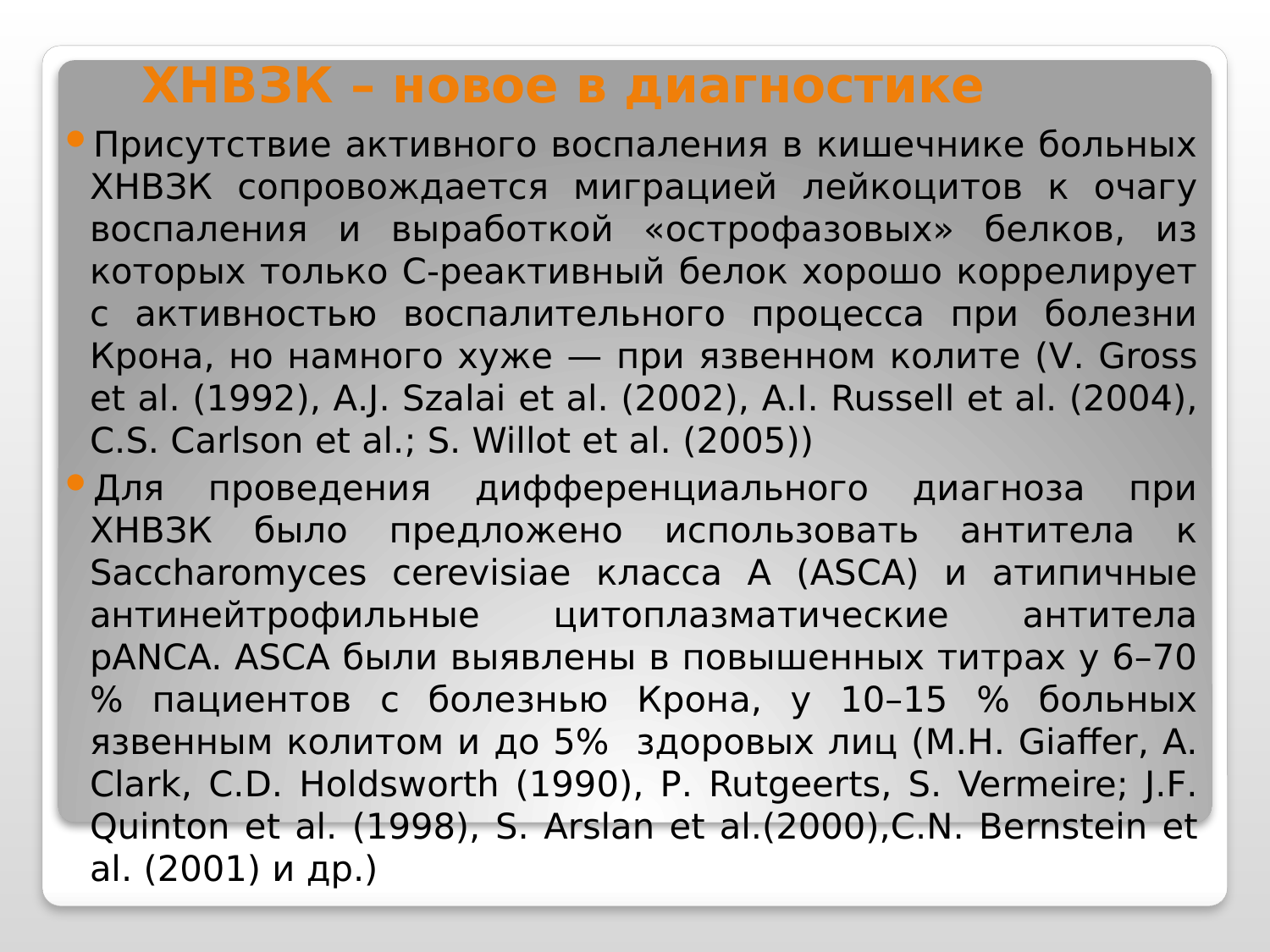

# ХНВЗК – новое в диагностике
Присутствие активного воспаления в кишечнике больных ХНВЗК сопровождается миграцией лейкоцитов к очагу воспаления и выработкой «острофазовых» белков, из которых только С-реактивный белок хорошо коррелирует с активностью воспалительного процесса при болезни Крона, но намного хуже — при язвенном колите (V. Gross et al. (1992), A.J. Szalai et al. (2002), A.I. Russell et al. (2004), C.S. Carlson et al.; S. Willot et al. (2005))
Для проведения дифференциального диагноза при ХНВЗК было предложено использовать антитела к Saccharomyces cerevisiae класса А (ASCA) и атипичные антинейтрофильные цитоплазматические антитела рANCA. ASCA были выявлены в повышенных титрах у 6–70 % пациентов с болезнью Крона, у 10–15 % больных язвенным колитом и до 5%  здоровых лиц (M.H. Giaffer, А. Clark, C.D. Holdsworth (1990), Р. Rutgeerts, S. Vermeire; J.F. Quinton et al. (1998), S. Arslan et al.(2000),C.N. Bernstein et al. (2001) и др.)